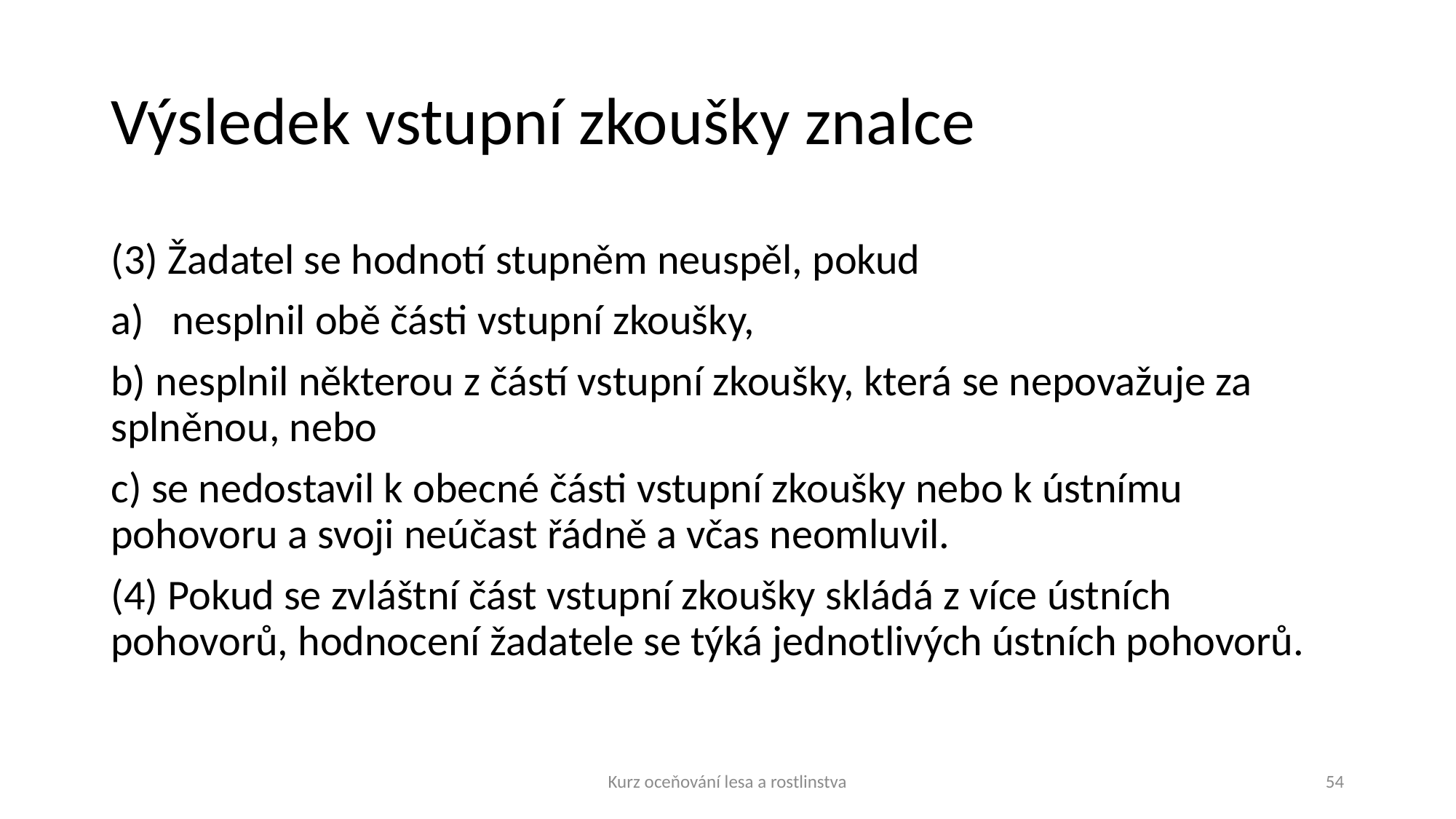

# Výsledek vstupní zkoušky znalce
(3) Žadatel se hodnotí stupněm neuspěl, pokud
nesplnil obě části vstupní zkoušky,
b) nesplnil některou z částí vstupní zkoušky, která se nepovažuje za splněnou, nebo
c) se nedostavil k obecné části vstupní zkoušky nebo k ústnímu pohovoru a svoji neúčast řádně a včas neomluvil.
(4) Pokud se zvláštní část vstupní zkoušky skládá z více ústních pohovorů, hodnocení žadatele se týká jednotlivých ústních pohovorů.
Kurz oceňování lesa a rostlinstva
54